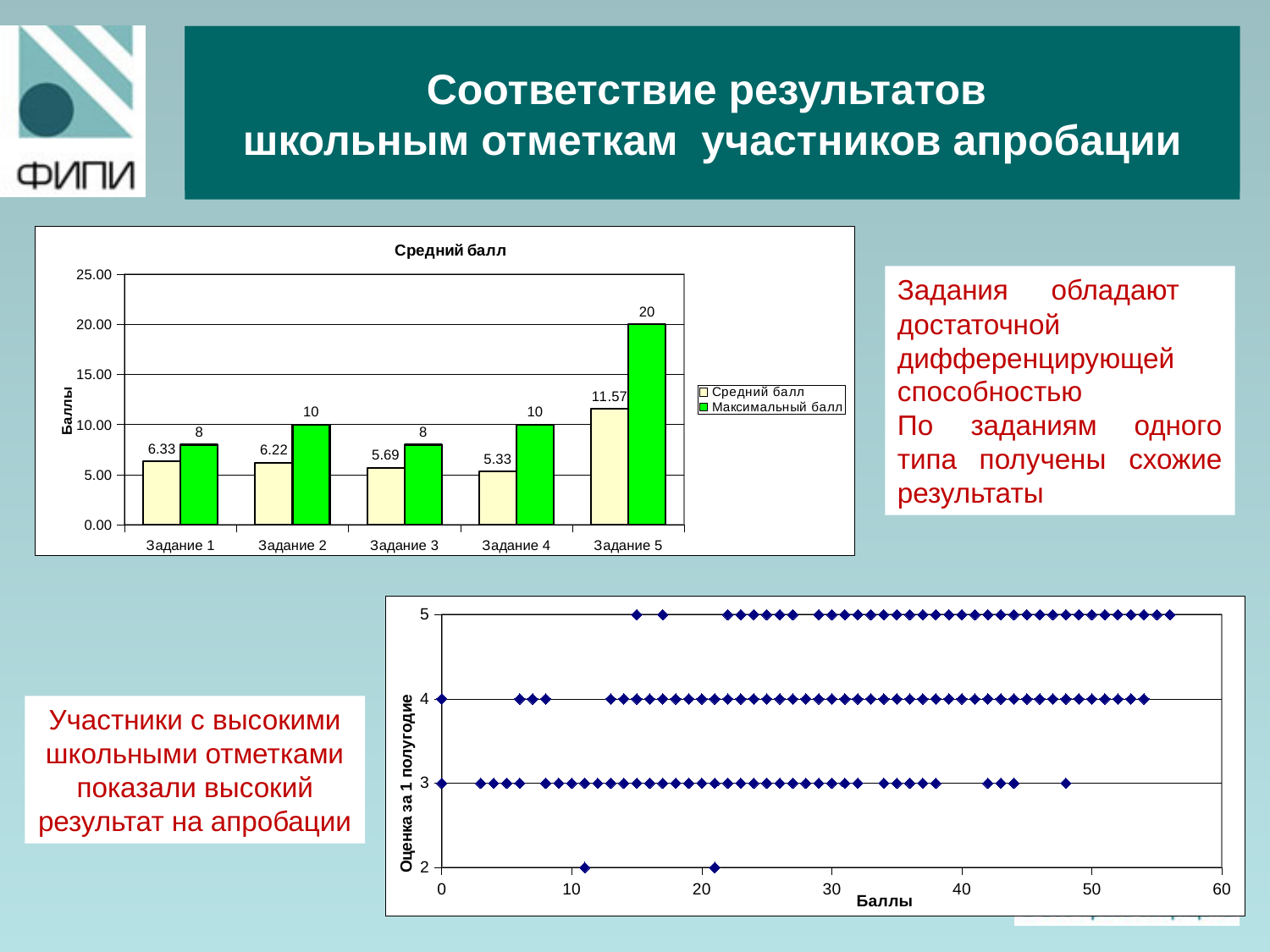

Результаты участников апробации

Соответствие результатов
школьным отметкам  участников апробации

### Chart: Средний балл

| Category |  |  |
|---|---|---|
| Задание 1 | 6.329317269076292 | 8.0 |
| Задание 2 | 6.218206157965194 | 10.0 |
| Задание 3 | 5.69076305220884 | 8.0 |
| Задание 4 | 5.331994645247657 | 10.0 |
| Задание 5 | 11.566265060240964 | 20.0 |
Задания обладают  достаточной дифференцирующей способностью
По заданиям одного типа получены схожие результаты

### Chart

| Category |  |
|---|---|
Участники с высокими школьными отметками показали высокий результат на апробации